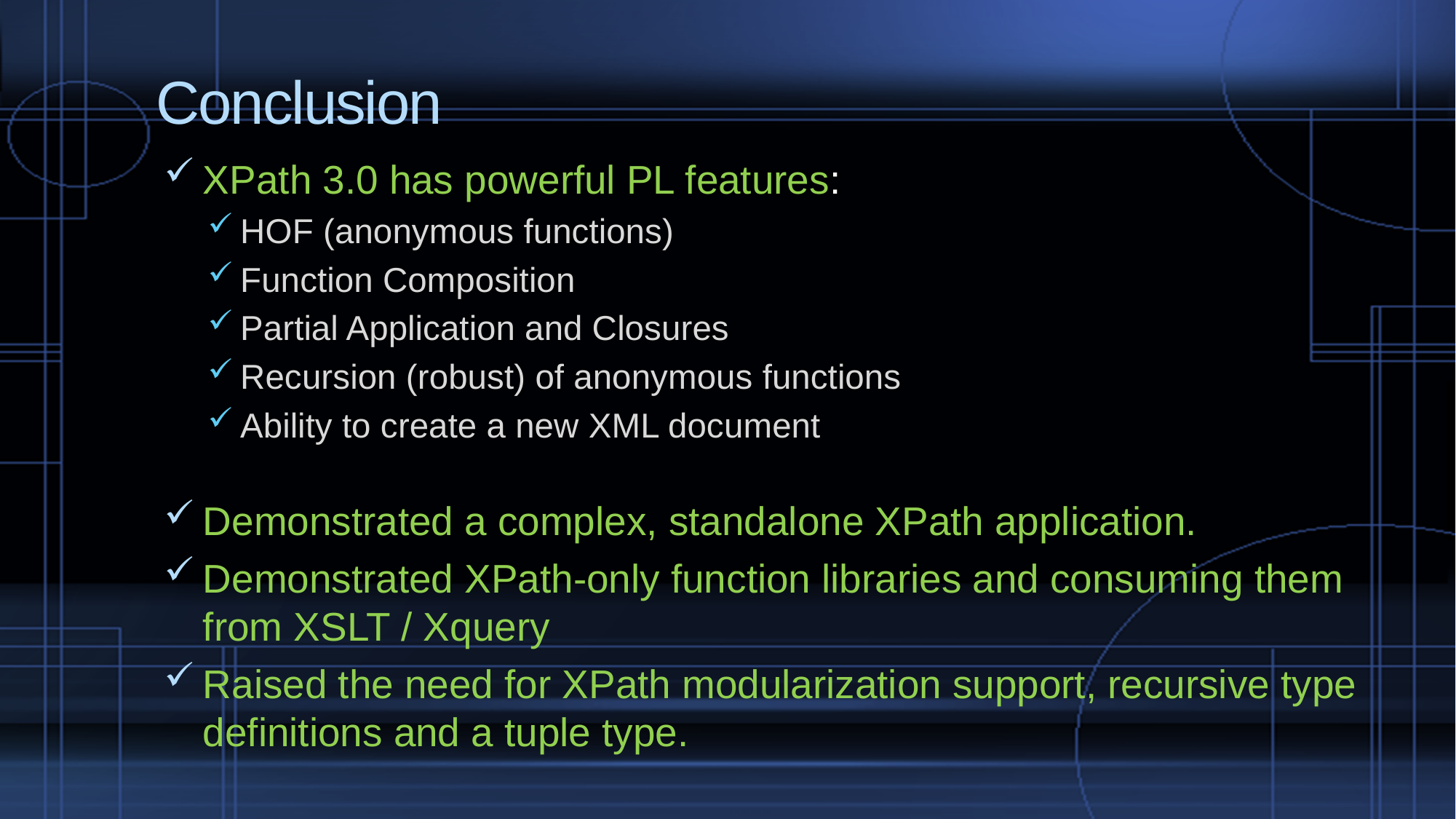

# Conclusion
XPath 3.0 has powerful PL features:
HOF (anonymous functions)
Function Composition
Partial Application and Closures
Recursion (robust) of anonymous functions
Ability to create a new XML document
Demonstrated a complex, standalone XPath application.
Demonstrated XPath-only function libraries and consuming them from XSLT / Xquery
Raised the need for XPath modularization support, recursive type definitions and a tuple type.